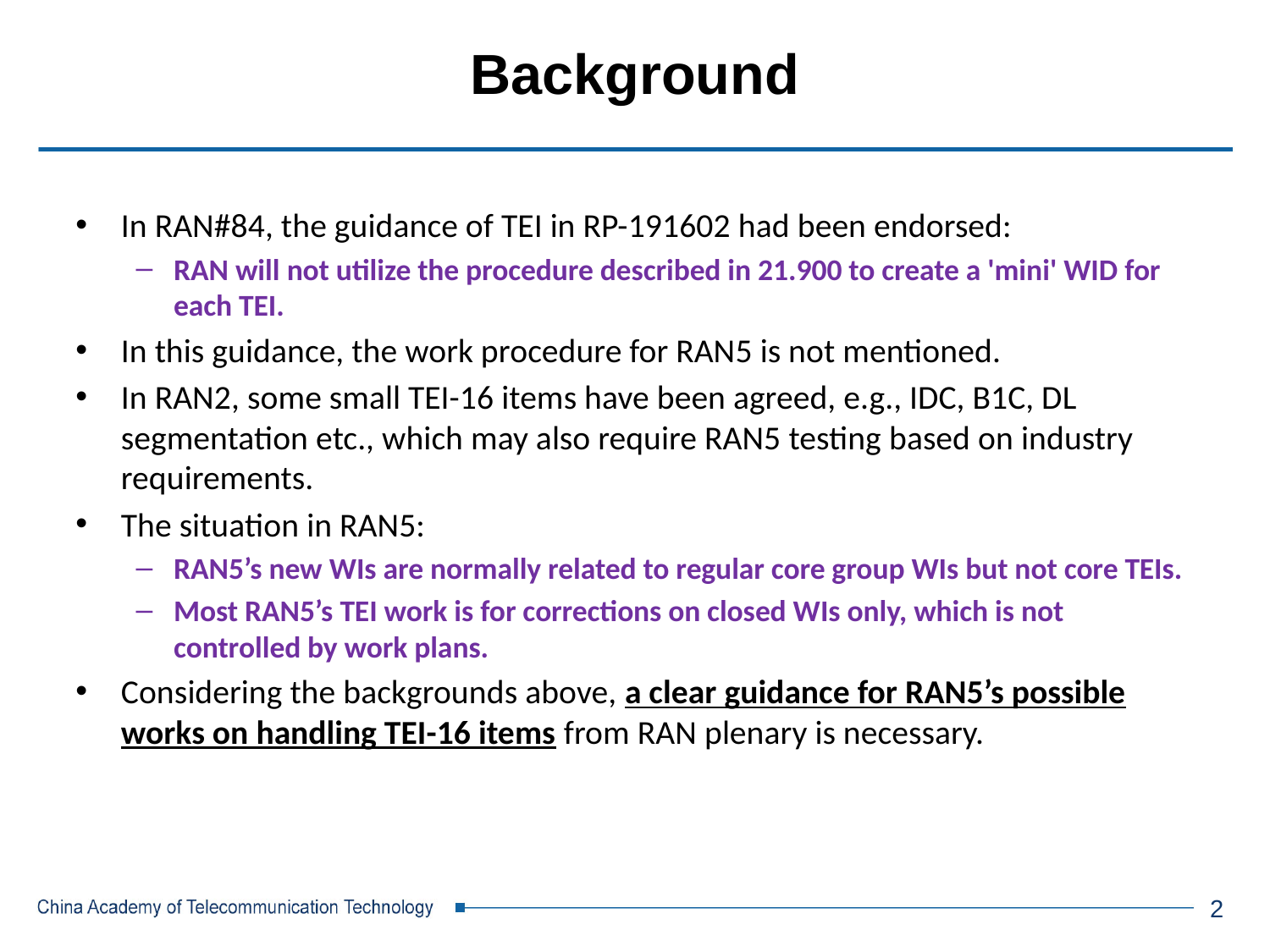

Background
In RAN#84, the guidance of TEI in RP-191602 had been endorsed:
RAN will not utilize the procedure described in 21.900 to create a 'mini' WID for each TEI.
In this guidance, the work procedure for RAN5 is not mentioned.
In RAN2, some small TEI-16 items have been agreed, e.g., IDC, B1C, DL segmentation etc., which may also require RAN5 testing based on industry requirements.
The situation in RAN5:
RAN5’s new WIs are normally related to regular core group WIs but not core TEIs.
Most RAN5’s TEI work is for corrections on closed WIs only, which is not controlled by work plans.
Considering the backgrounds above, a clear guidance for RAN5’s possible works on handling TEI-16 items from RAN plenary is necessary.
2